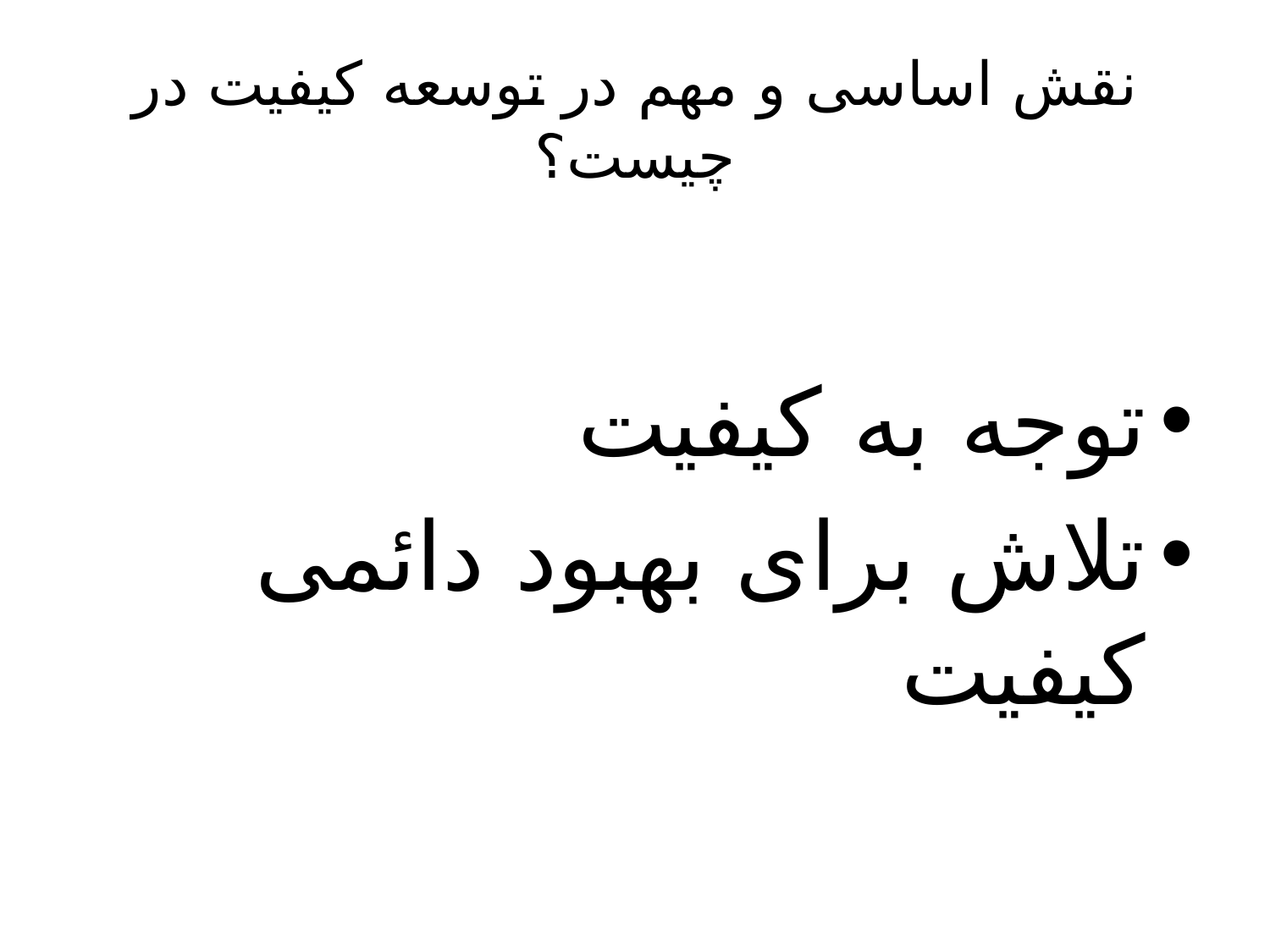

# نقش اساسی و مهم در توسعه کیفیت در چیست؟

توجه به کیفیت
تلاش برای بهبود دائمی کیفیت